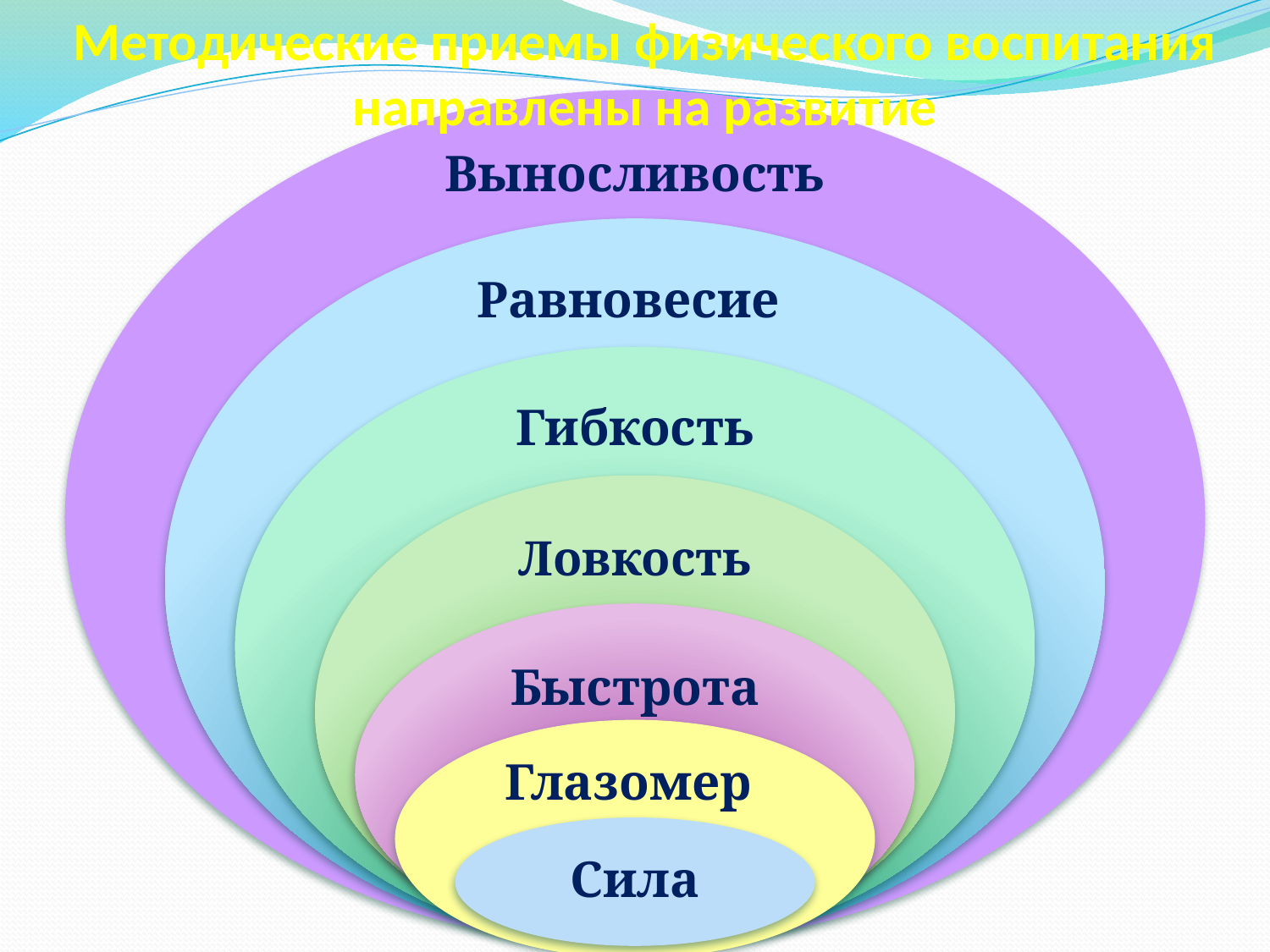

# Методические приемы физического воспитания направлены на развитие
Выносливость
Равновесие
Гибкость
Ловкость
Быстрота
Глазомер
Сила